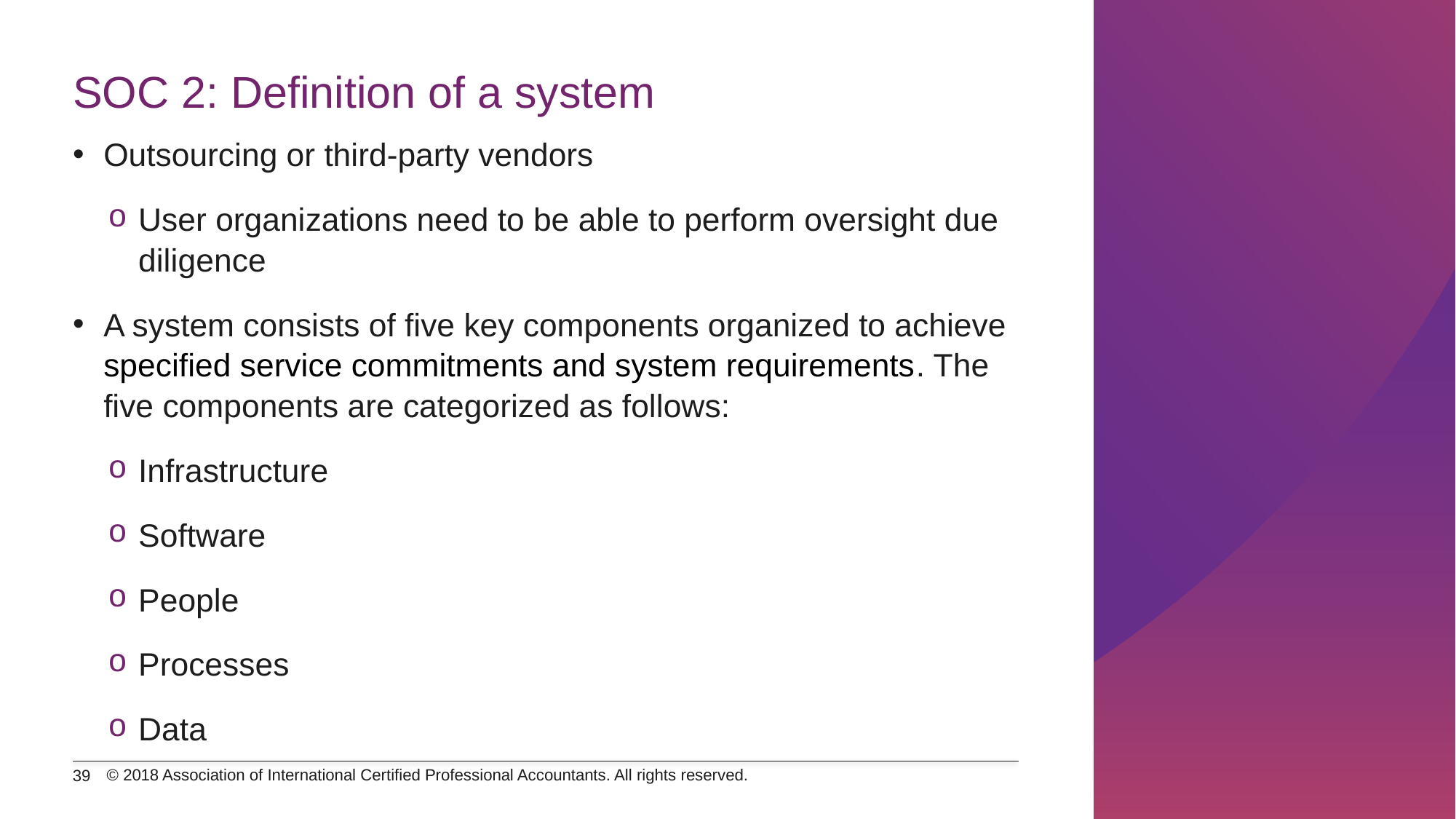

# SOC 2: Definition of a system
Outsourcing or third-party vendors
User organizations need to be able to perform oversight due diligence
A system consists of five key components organized to achieve specified service commitments and system requirements. The five components are categorized as follows:
Infrastructure
Software
People
Processes
Data

© 2018 Association of International Certified Professional Accountants. All rights reserved.
39